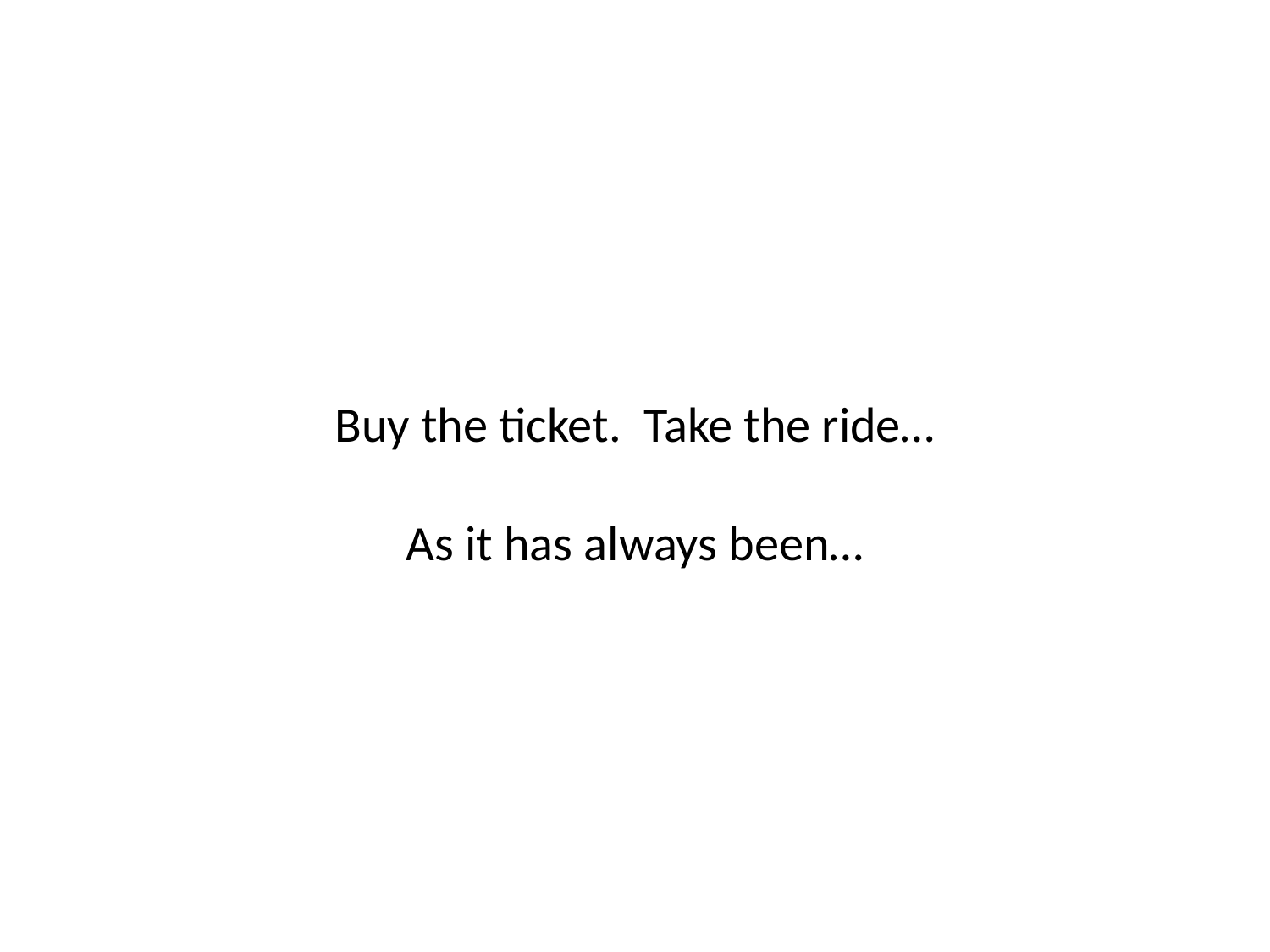

# Buy the ticket.  Take the ride… As it has always been…